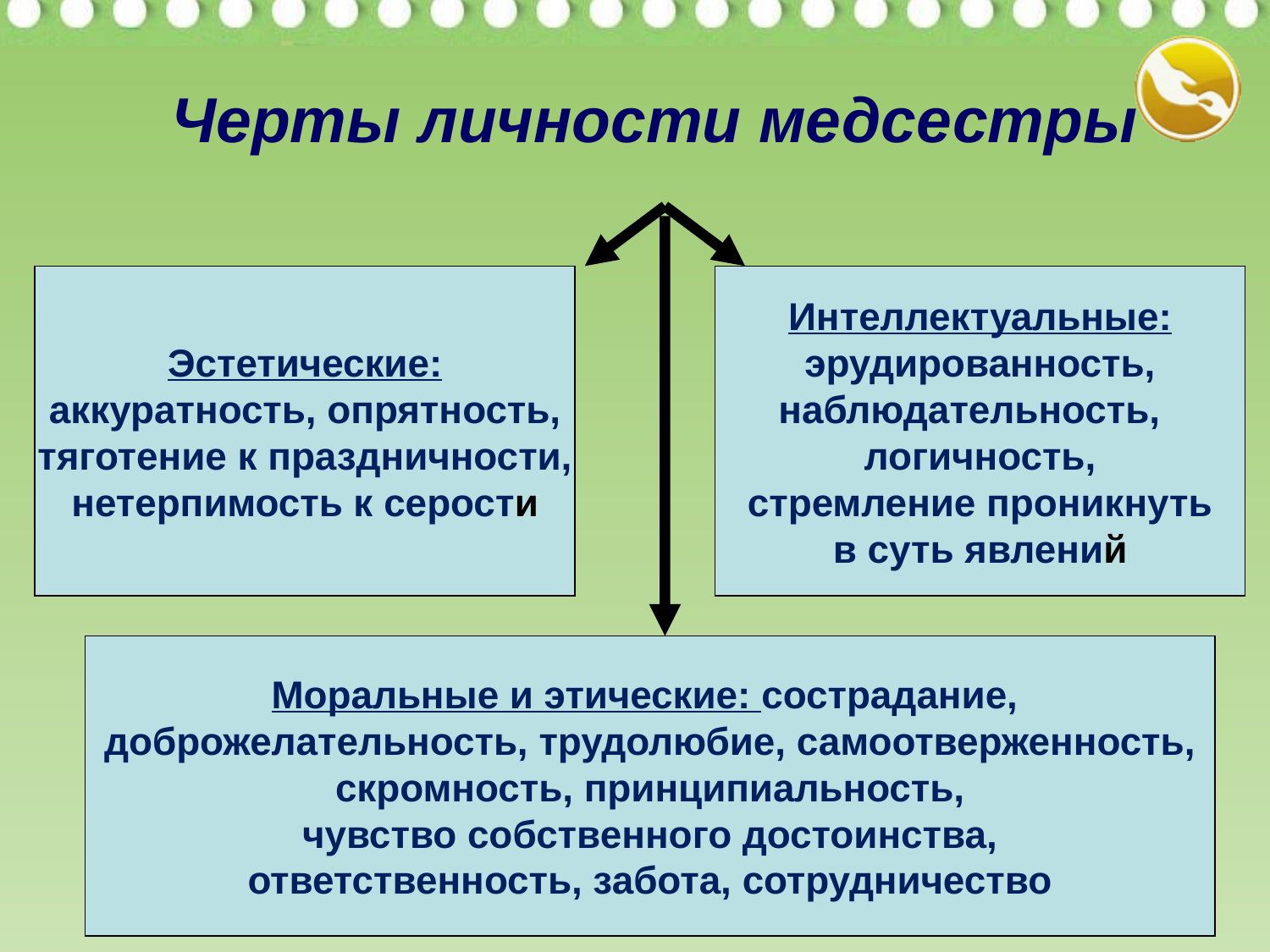

# Черты личности медсестры

Интеллектуальные:
эрудированность,
наблюдательность,
логичность,
стремление проникнуть
в суть явлений
Эстетические:
аккуратность, опрятность,
тяготение к праздничности,
нетерпимость к серости
Моральные и этические: сострадание,
доброжелательность, трудолюбие, самоотверженность,
скромность, принципиальность,
чувство собственного достоинства,
ответственность, забота, сотрудничество